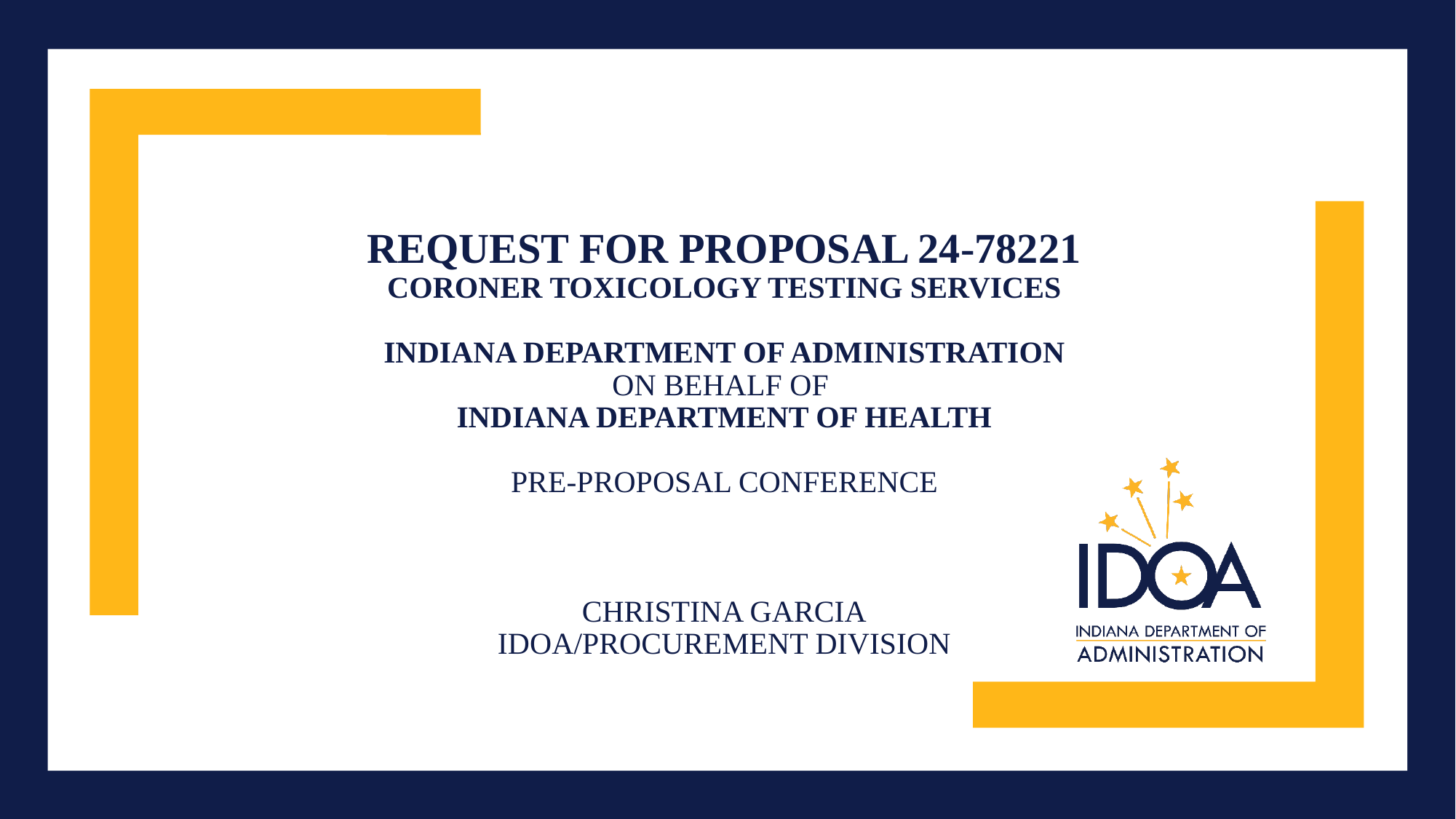

# Request for Proposal 24-78221 Coroner Toxicology Testing services Indiana Department of Administration On Behalf Of Indiana Department of Health Pre-Proposal Conference Christina Garcia IDOA/Procurement Division